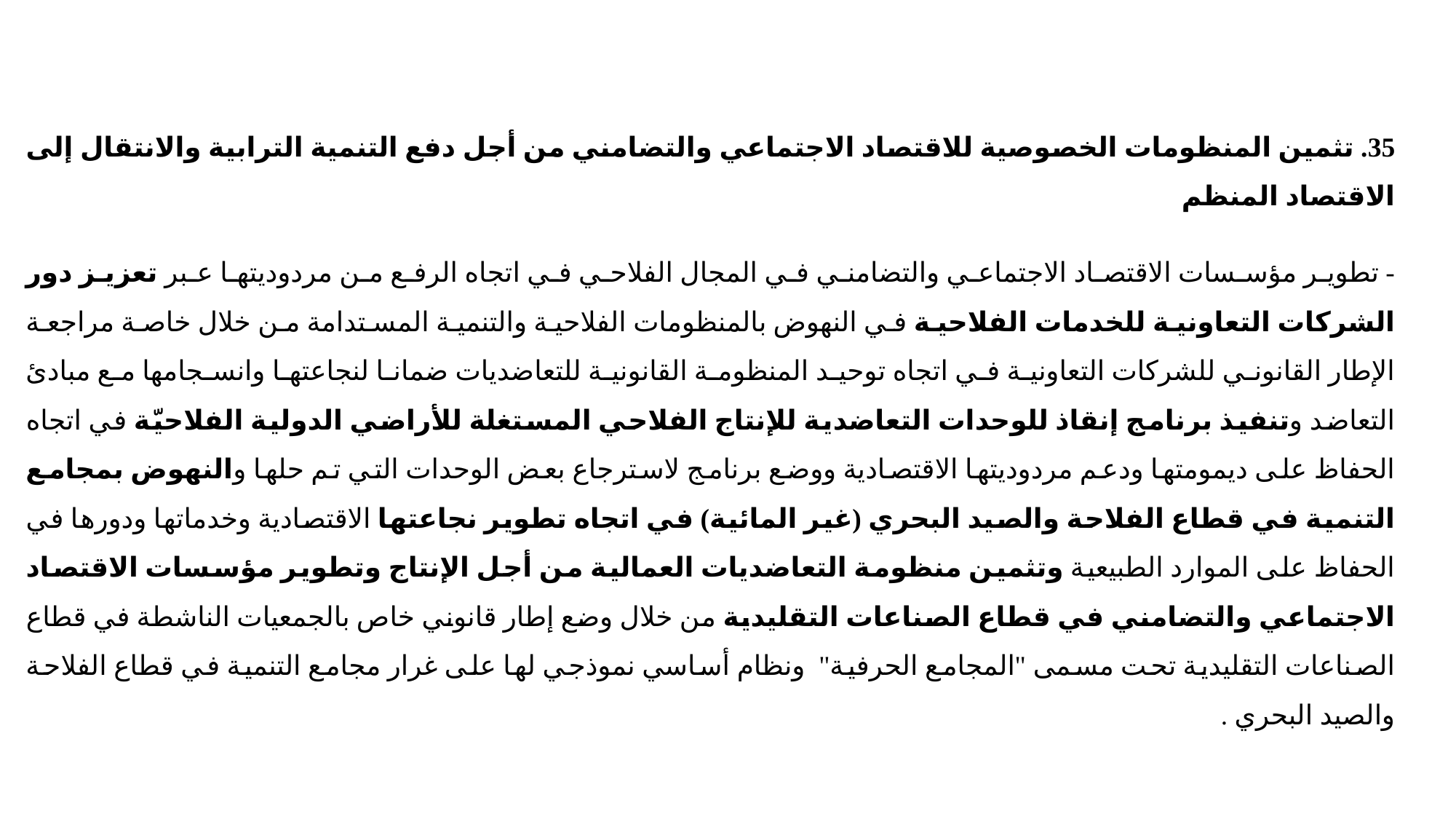

35. تثمين المنظومات الخصوصية للاقتصاد الاجتماعي والتضامني من أجل دفع التنمية الترابية والانتقال إلى الاقتصاد المنظم
- تطوير مؤسسات الاقتصاد الاجتماعي والتضامني في المجال الفلاحي في اتجاه الرفع من مردوديتها عبر تعزيز دور الشركات التعاونية للخدمات الفلاحية في النهوض بالمنظومات الفلاحية والتنمية المستدامة من خلال خاصة مراجعة الإطار القانوني للشركات التعاونية في اتجاه توحيد المنظومة القانونية للتعاضديات ضمانا لنجاعتها وانسجامها مع مبادئ التعاضد وتنفيذ برنامج إنقاذ للوحدات التعاضدية للإنتاج الفلاحي المستغلة للأراضي الدولية الفلاحيّة في اتجاه الحفاظ على ديمومتها ودعم مردوديتها الاقتصادية ووضع برنامج لاسترجاع بعض الوحدات التي تم حلها والنهوض بمجامع التنمية في قطاع الفلاحة والصيد البحري (غير المائية) في اتجاه تطوير نجاعتها الاقتصادية وخدماتها ودورها في الحفاظ على الموارد الطبيعية وتثمين منظومة التعاضديات العمالية من أجل الإنتاج وتطوير مؤسسات الاقتصاد الاجتماعي والتضامني في قطاع الصناعات التقليدية من خلال وضع إطار قانوني خاص بالجمعيات الناشطة في قطاع الصناعات التقليدية تحت مسمى "المجامع الحرفية"  ونظام أساسي نموذجي لها على غرار مجامع التنمية في قطاع الفلاحة والصيد البحري .